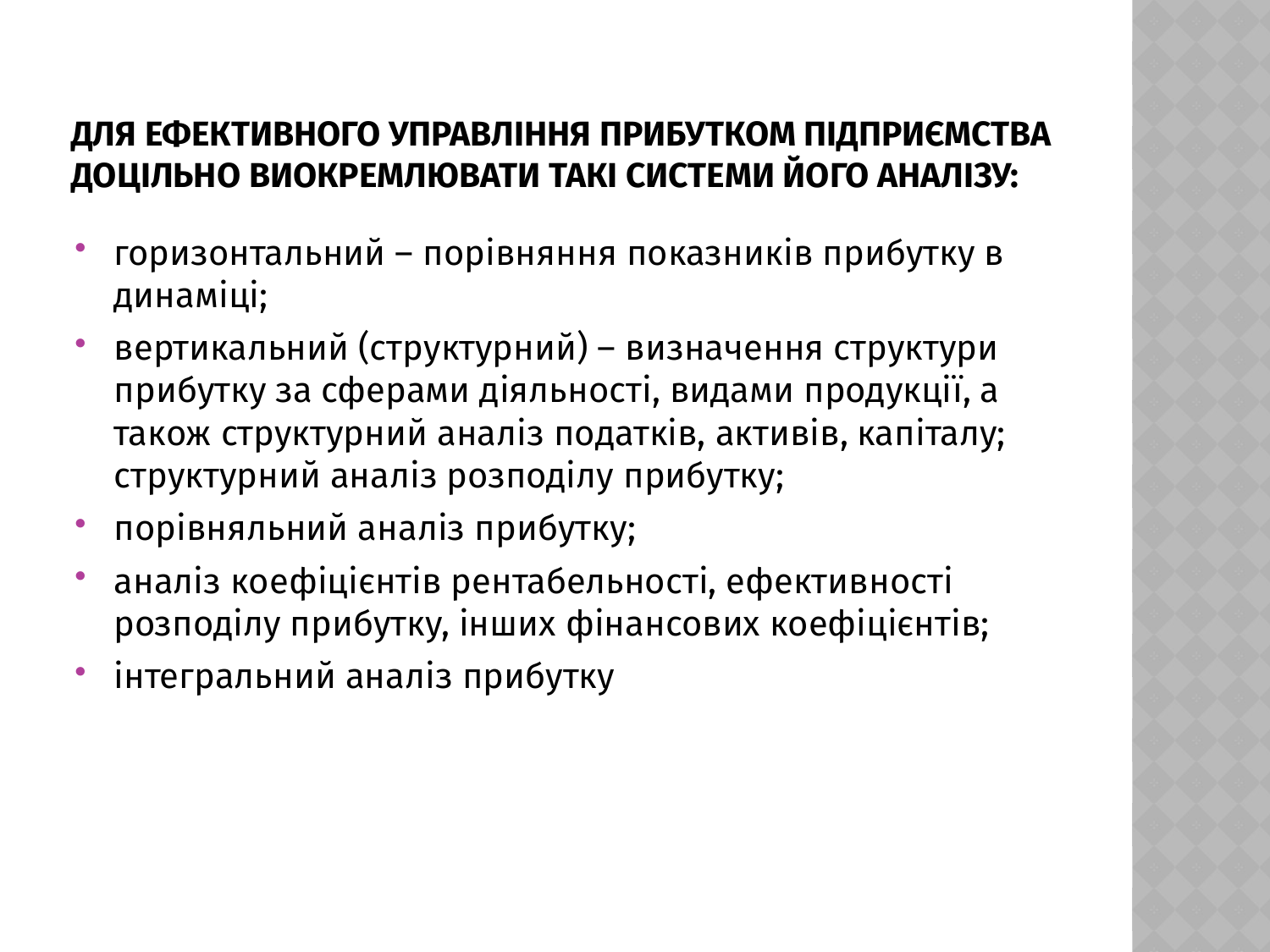

# Для ефективного управління прибутком підприємства доцільно виокремлювати такі системи його аналізу:
горизонтальний – порівняння показників прибутку в динаміці;
вертикальний (структурний) – визначення структури прибутку за сферами діяльності, видами продукції, а також структурний аналіз податків, активів, капіталу; структурний аналіз розподілу прибутку;
порівняльний аналіз прибутку;
аналіз коефіцієнтів рентабельності, ефективності розподілу прибутку, інших фінансових коефіцієнтів;
інтегральний аналіз прибутку